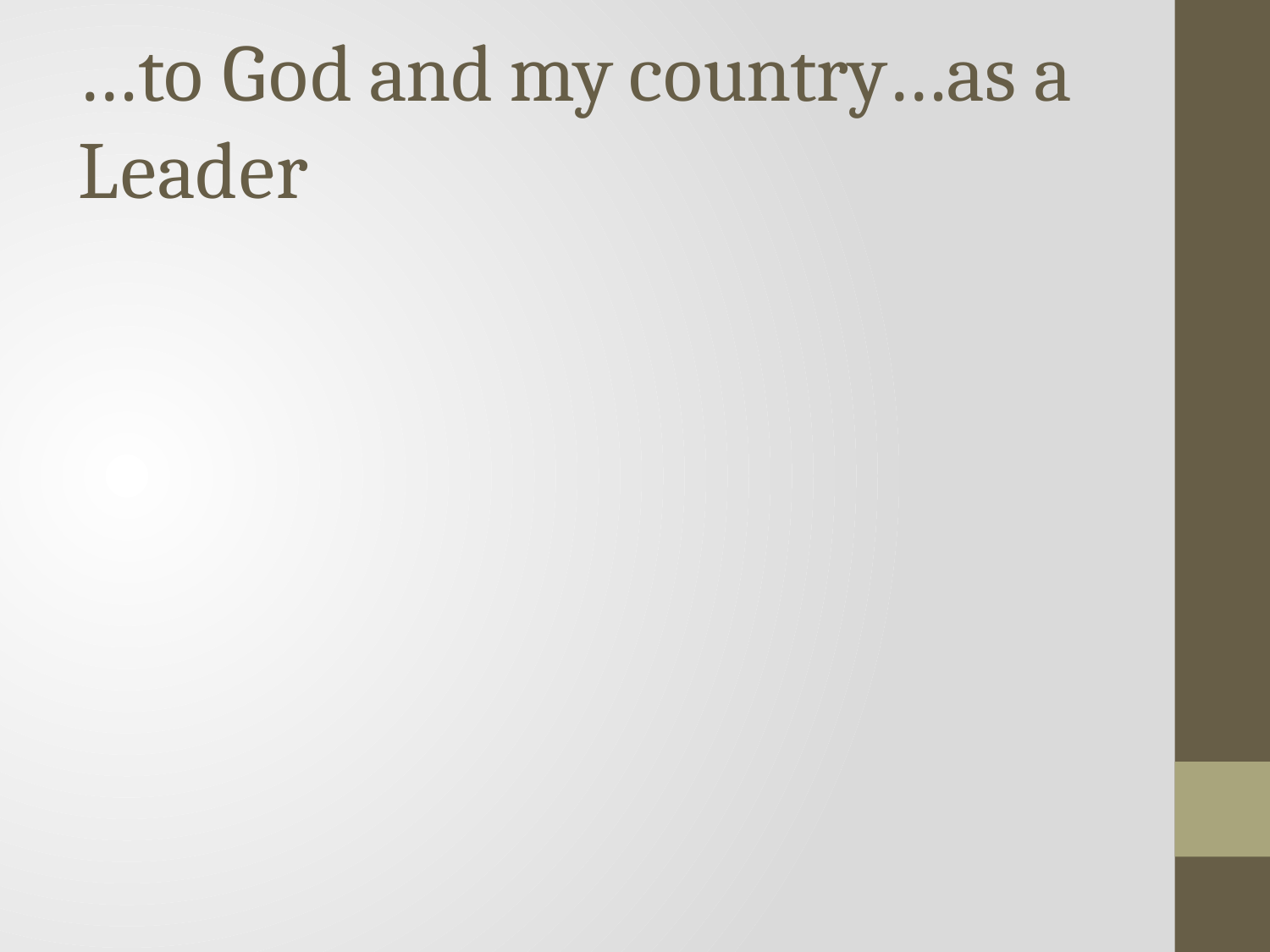

# …to God and my country…as a Leader